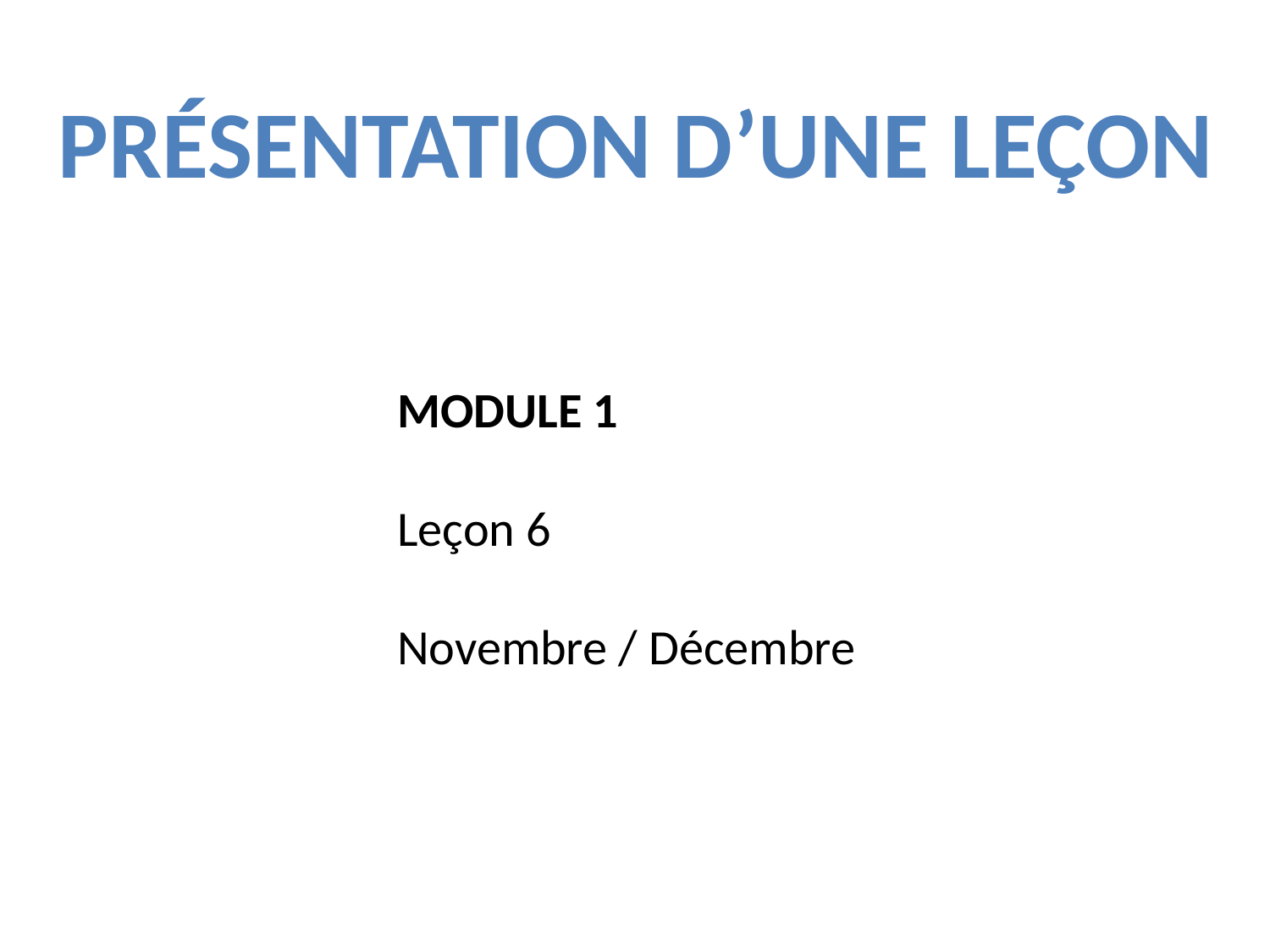

Présentation d’une leçon
MODULE 1

Leçon 6

Novembre / Décembre